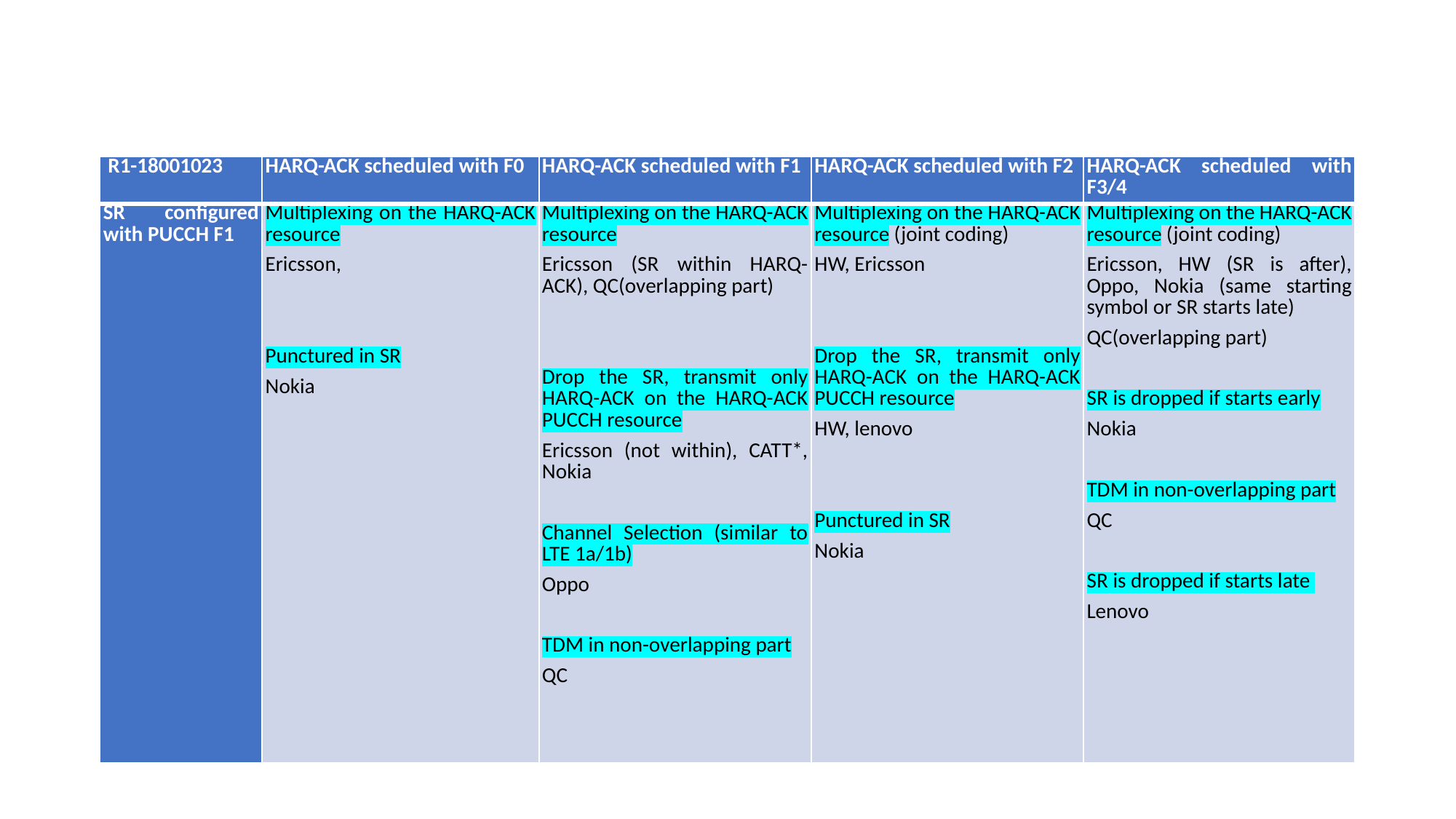

#
| R1-18001023 | HARQ-ACK scheduled with F0 | HARQ-ACK scheduled with F1 | HARQ-ACK scheduled with F2 | HARQ-ACK scheduled with F3/4 |
| --- | --- | --- | --- | --- |
| SR configured with PUCCH F1 | Multiplexing on the HARQ-ACK resource Ericsson,     Punctured in SR Nokia | Multiplexing on the HARQ-ACK resource Ericsson (SR within HARQ-ACK), QC(overlapping part)     Drop the SR, transmit only HARQ-ACK on the HARQ-ACK PUCCH resource Ericsson (not within), CATT\*, Nokia   Channel Selection (similar to LTE 1a/1b) Oppo   TDM in non-overlapping part QC | Multiplexing on the HARQ-ACK resource (joint coding) HW, Ericsson     Drop the SR, transmit only HARQ-ACK on the HARQ-ACK PUCCH resource HW, lenovo     Punctured in SR Nokia | Multiplexing on the HARQ-ACK resource (joint coding) Ericsson, HW (SR is after), Oppo, Nokia (same starting symbol or SR starts late) QC(overlapping part)   SR is dropped if starts early Nokia   TDM in non-overlapping part QC   SR is dropped if starts late Lenovo |